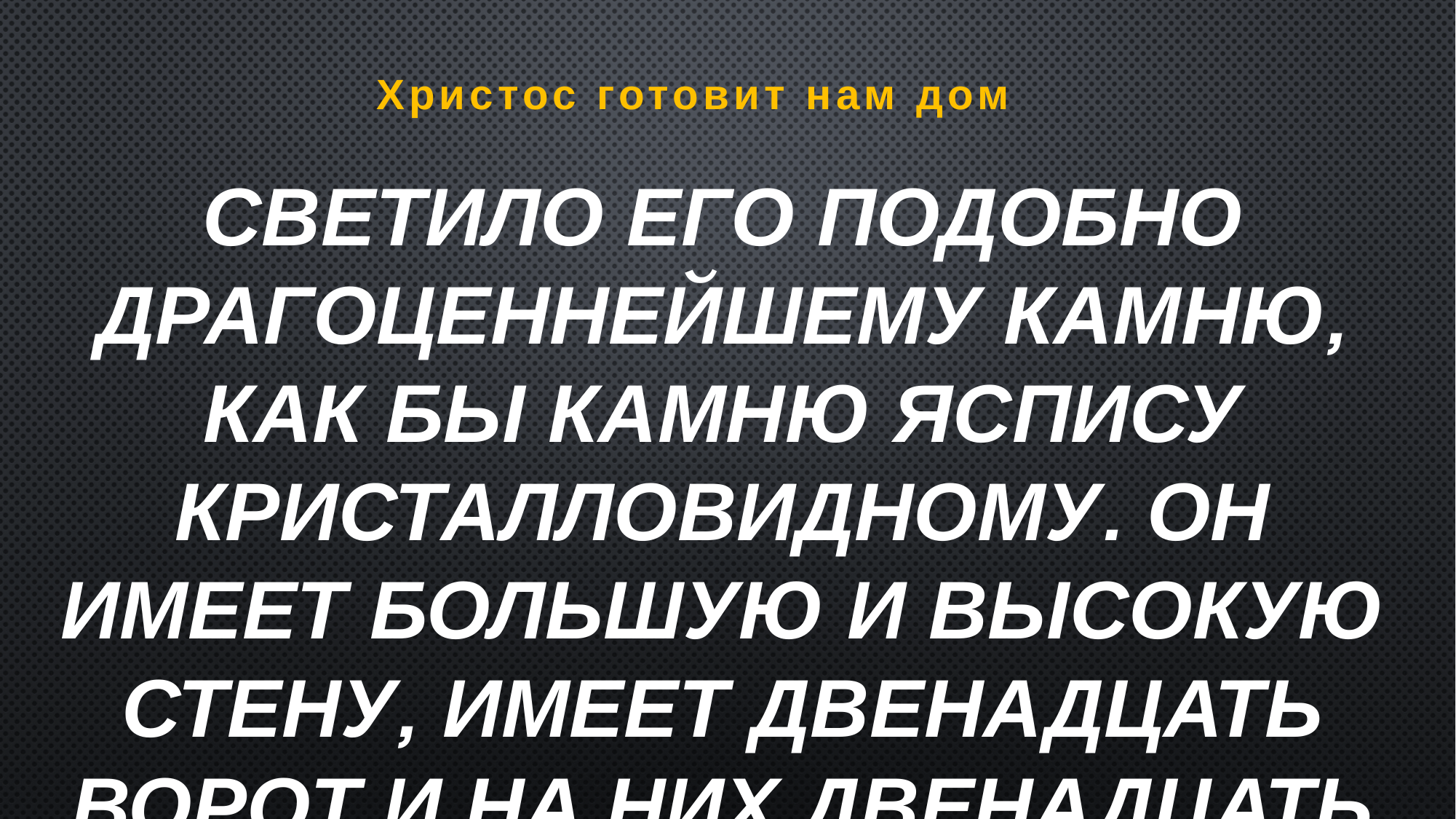

Христос готовит нам дом
Светило его подобно драгоценнейшему камню, как бы камню яспису кристалловидному. Он имеет большую и высокую стену, имеет двенадцать ворот и на них двенадцать Ангелов/.../